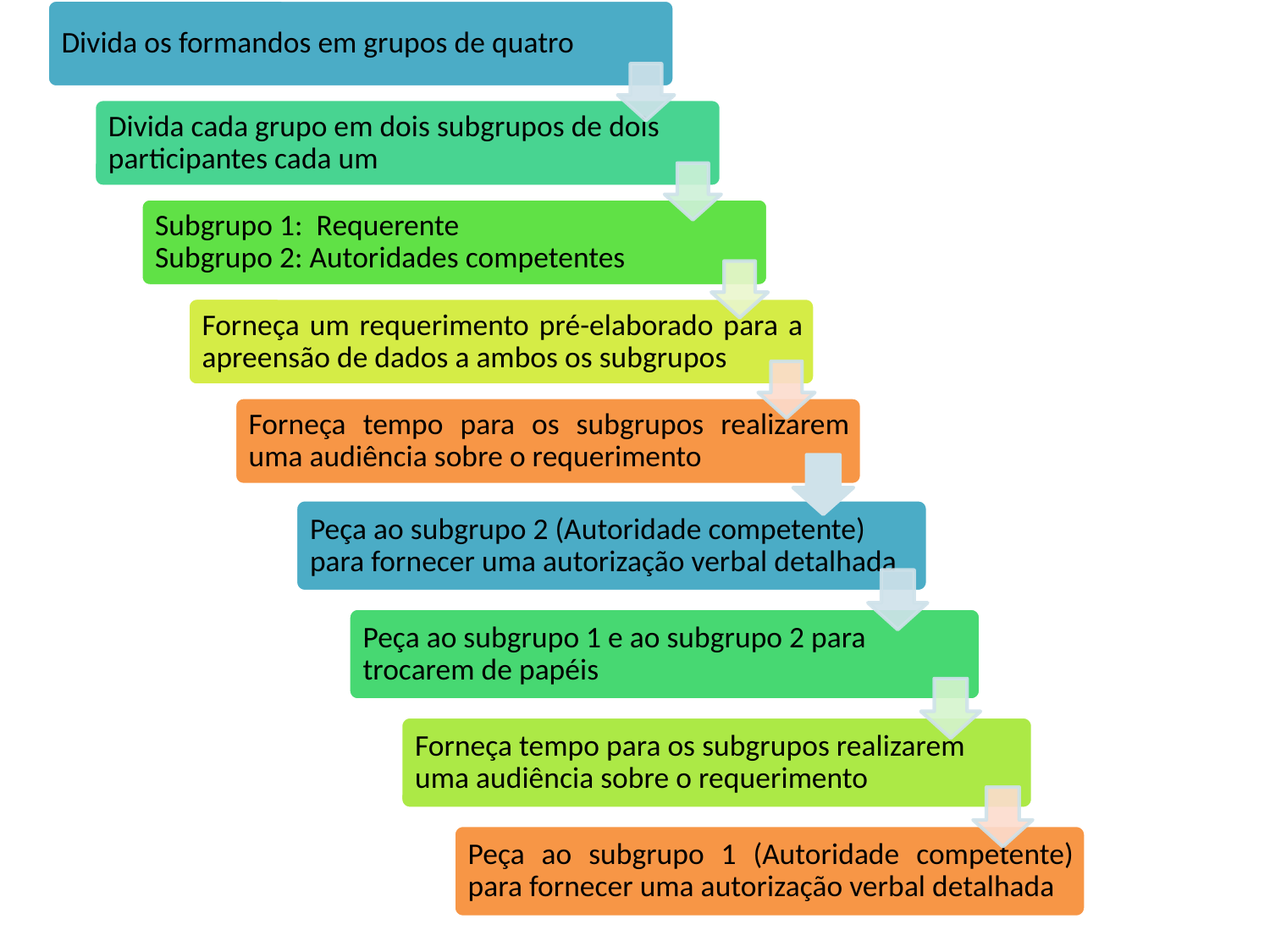

Divida os formandos em grupos de quatro
Divida cada grupo em dois subgrupos de dois participantes cada um
Subgrupo 1:  Requerente
Subgrupo 2: Autoridades competentes
Forneça um requerimento pré-elaborado para a apreensão de dados a ambos os subgrupos
Forneça tempo para os subgrupos realizarem uma audiência sobre o requerimento

Peça ao subgrupo 2 (Autoridade competente) para fornecer uma autorização verbal detalhada
Peça ao subgrupo 1 e ao subgrupo 2 para trocarem de papéis
Forneça tempo para os subgrupos realizarem uma audiência sobre o requerimento
Peça ao subgrupo 1 (Autoridade competente) para fornecer uma autorização verbal detalhada